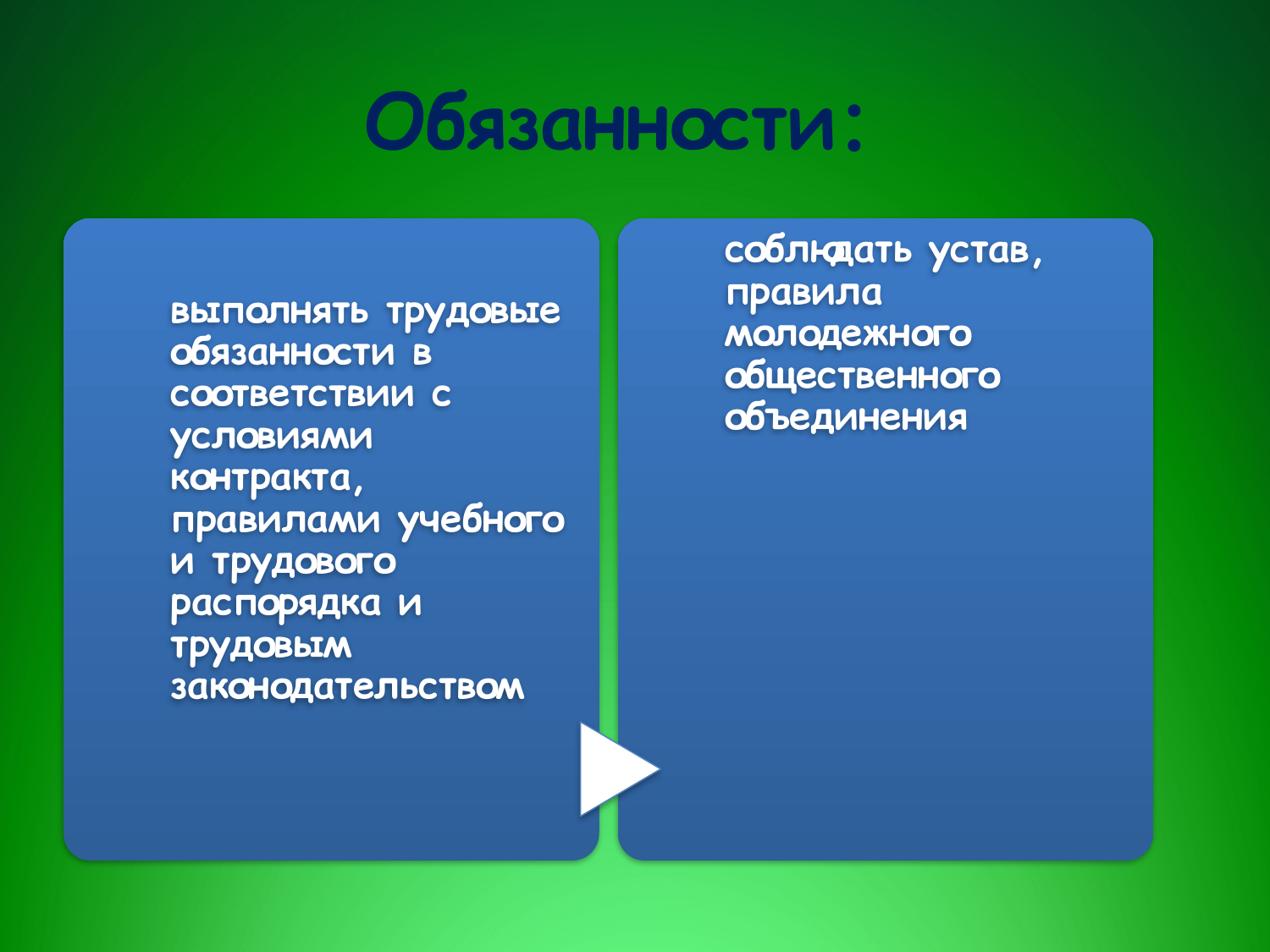

# Обязанности:

выполнять трудовые обязанности в соответствии с условиями контракта, правилами учебного и трудового распорядка и трудовым законодательством

соблюдать устав, правила молодежного общественного объединения